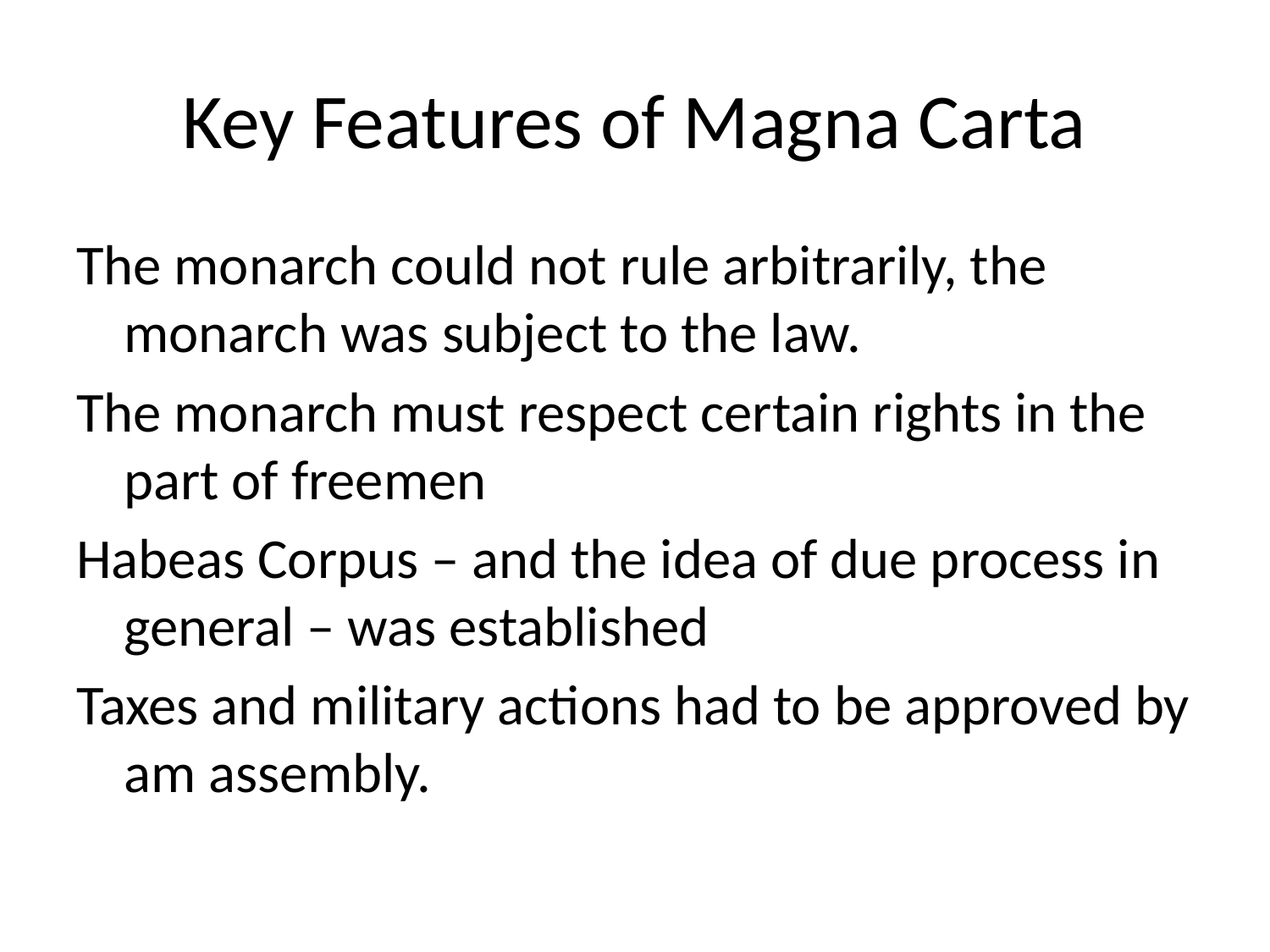

# Key Features of Magna Carta
The monarch could not rule arbitrarily, the monarch was subject to the law.
The monarch must respect certain rights in the part of freemen
Habeas Corpus – and the idea of due process in general – was established
Taxes and military actions had to be approved by am assembly.